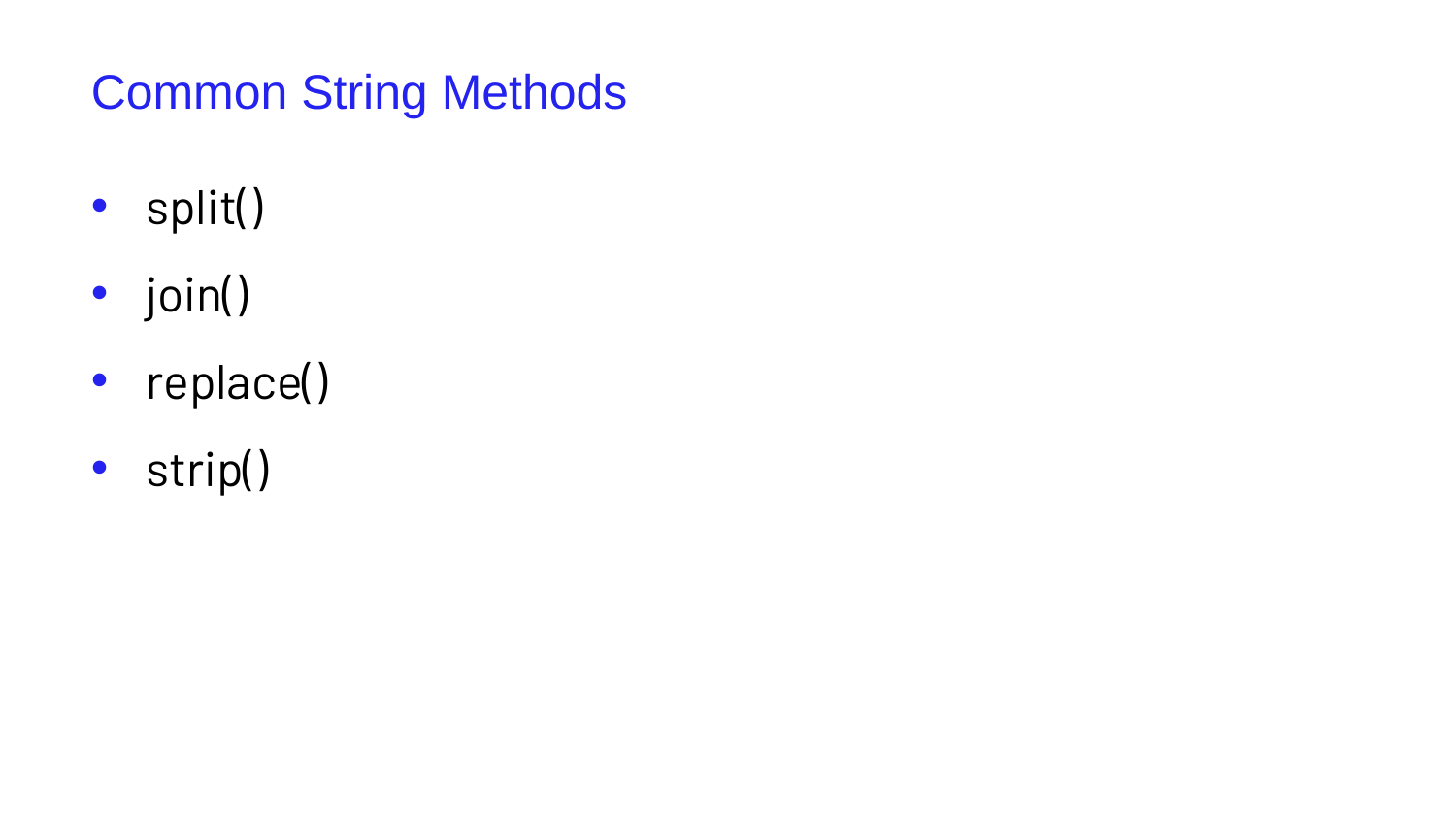

Common String Methods
split()
join()
replace()
strip()